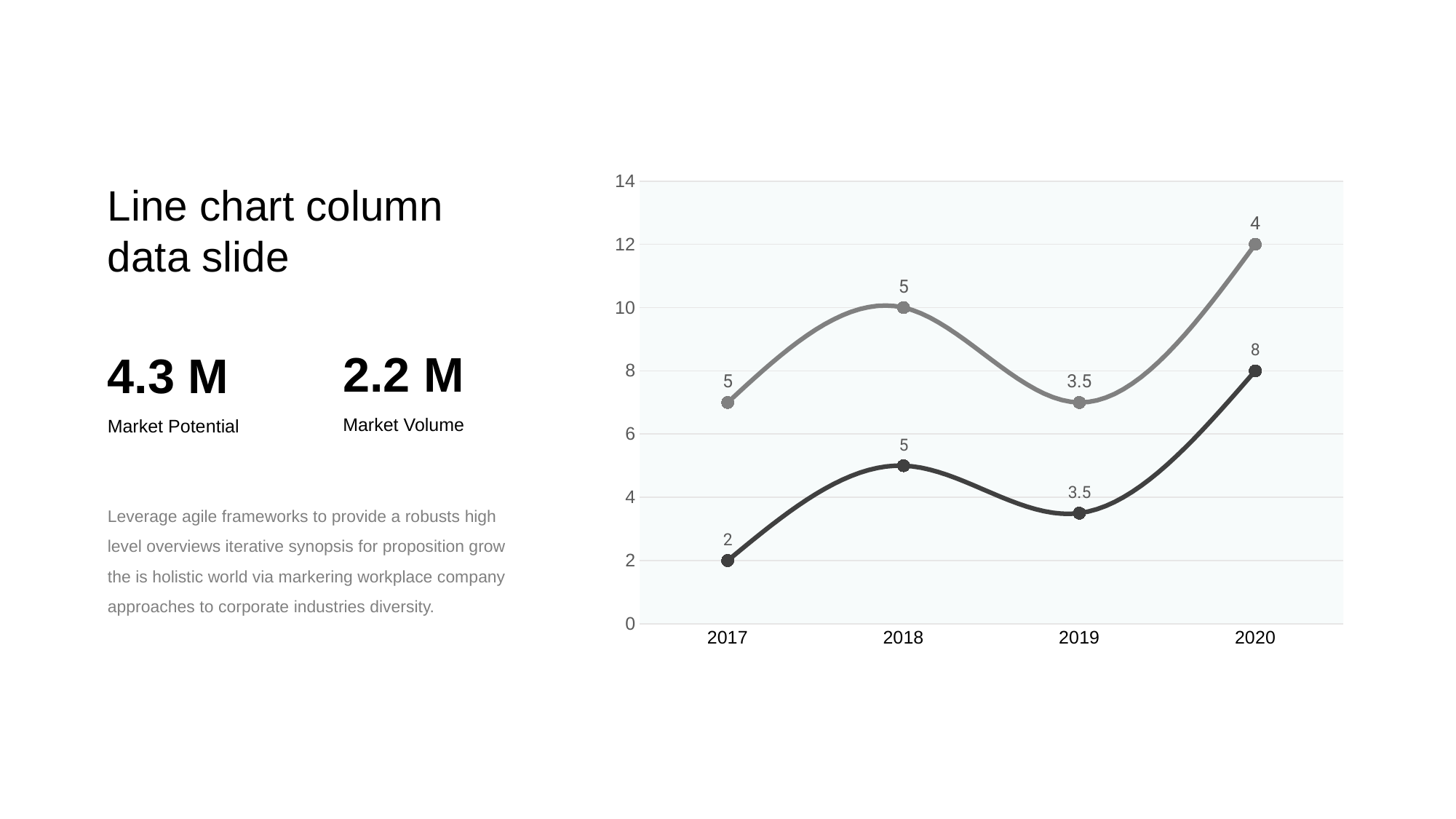

### Chart

| Category | Period 1 | Period 2 |
|---|---|---|
| 2017 | 2.0 | 5.0 |
| 2018 | 5.0 | 5.0 |
| 2019 | 3.5 | 3.5 |
| 2020 | 8.0 | 4.0 |
Line chart column data slide
2.2 M
4.3 M
Market Volume
Market Potential
Leverage agile frameworks to provide a robusts high level overviews iterative synopsis for proposition grow the is holistic world via markering workplace company approaches to corporate industries diversity.